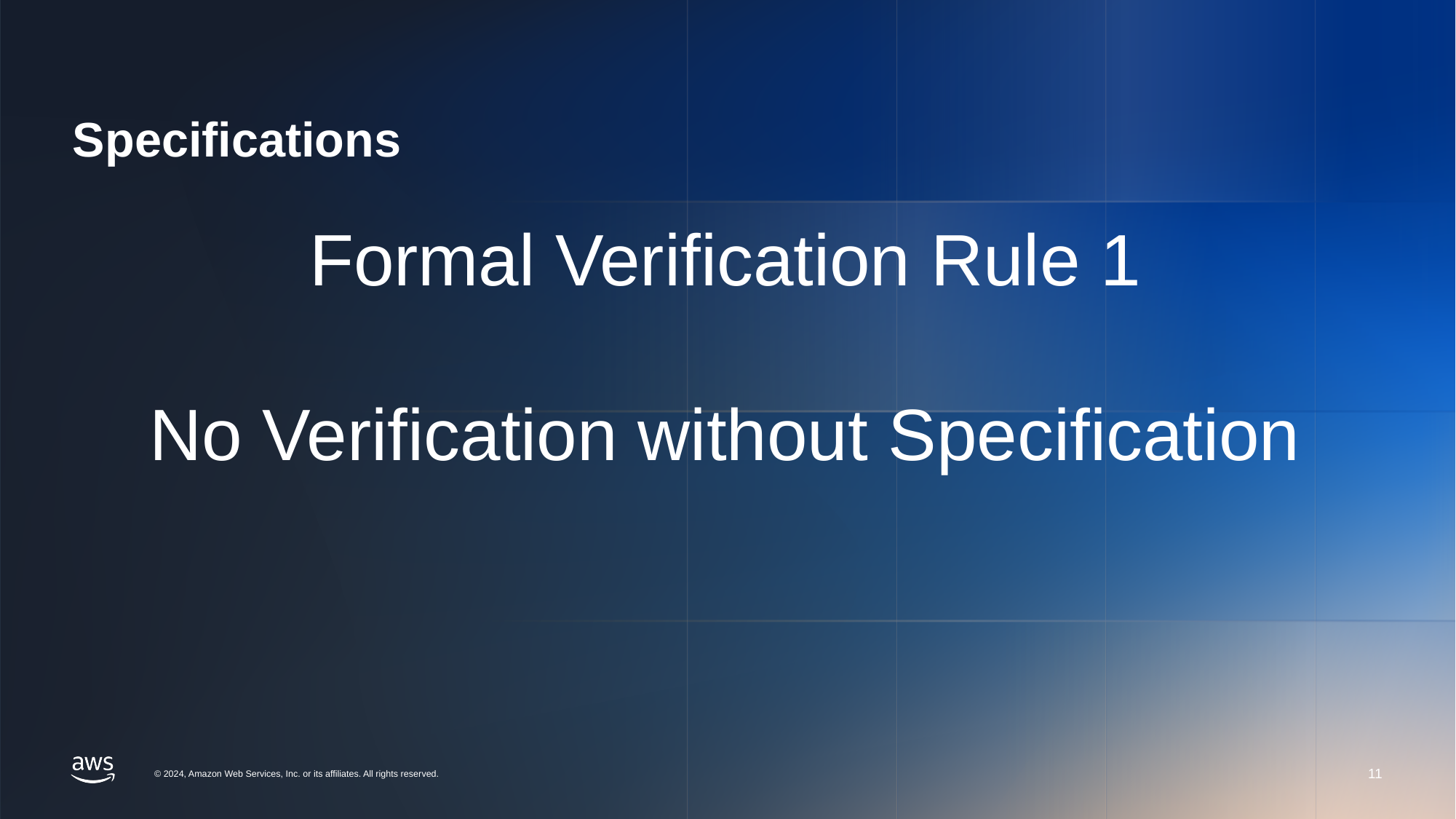

# Specifications
Formal Verification Rule 1

No Verification without Specification
11